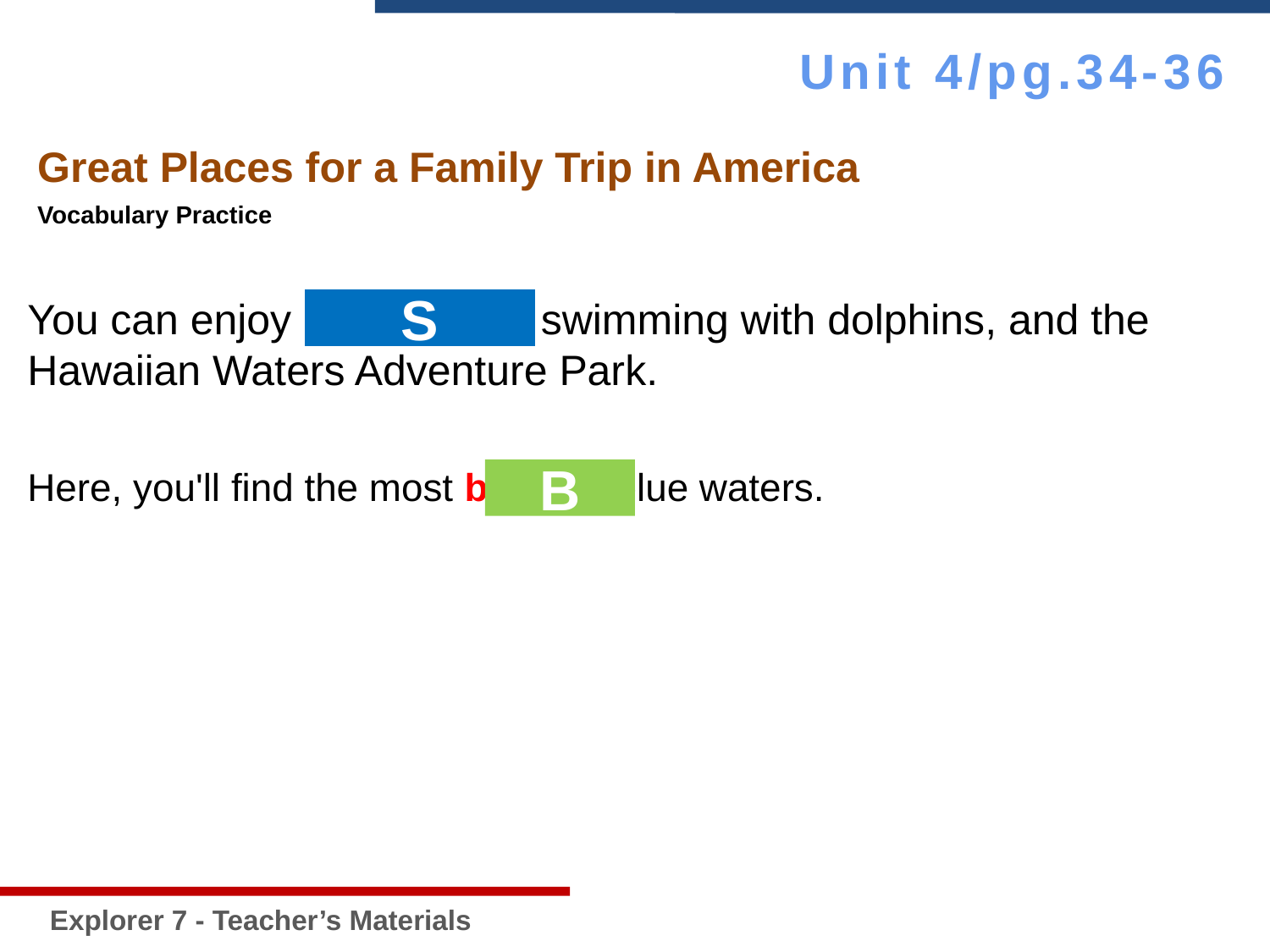

Unit 4/pg.34-36
Explorer 7 - Teacher’s Materials

Great Places for a Family Trip in America
Vocabulary Practice
You can enjoy snorkeling, swimming with dolphins, and the Hawaiian Waters Adventure Park.
S
Here, you'll find the most brilliant blue waters.
B